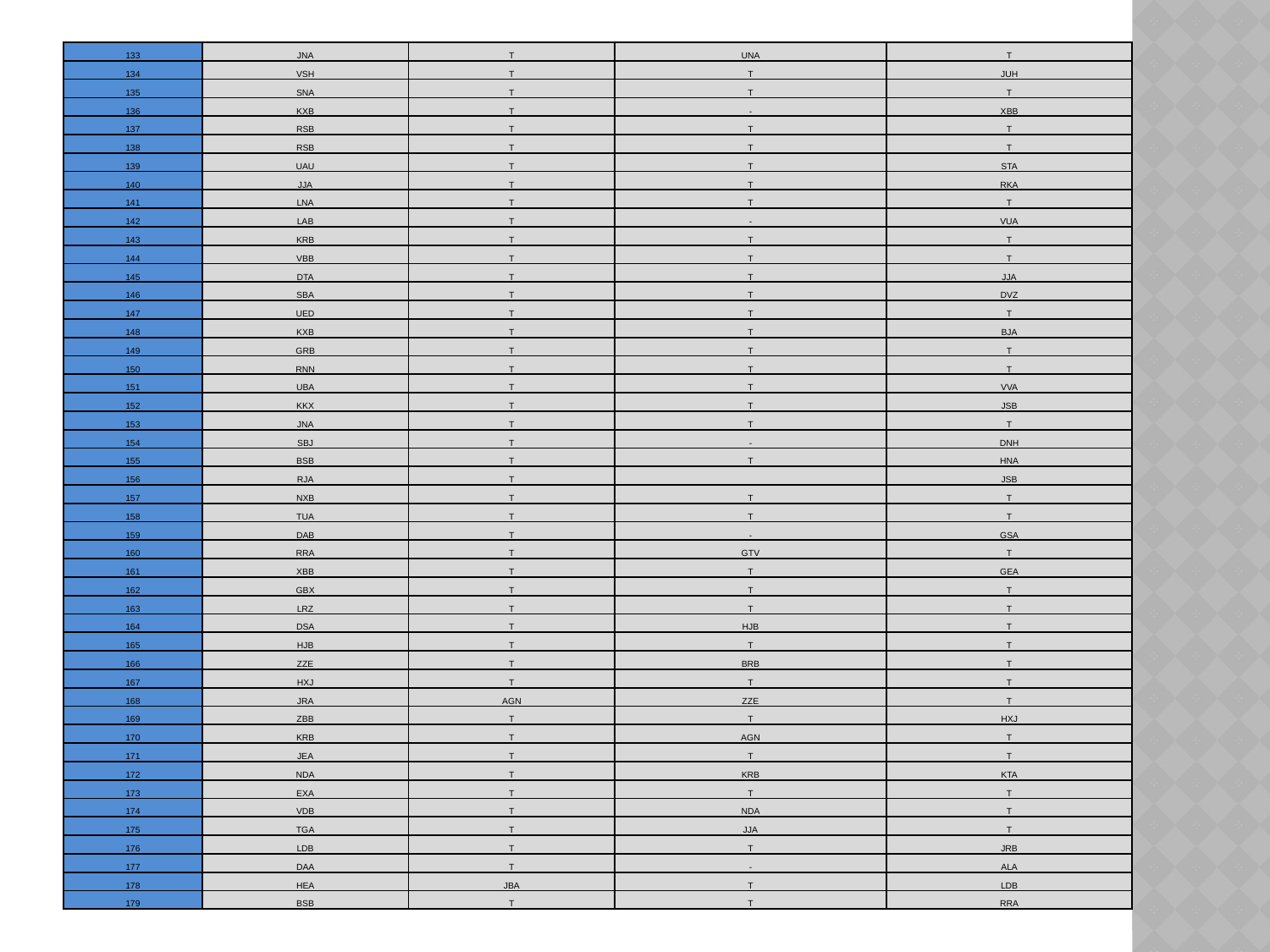

| 133 | JNA | T | UNA | T |
| --- | --- | --- | --- | --- |
| 134 | VSH | T | T | JUH |
| 135 | SNA | T | T | T |
| 136 | KXB | T | - | XBB |
| 137 | RSB | T | T | T |
| 138 | RSB | T | T | T |
| 139 | UAU | T | T | STA |
| 140 | JJA | T | T | RKA |
| 141 | LNA | T | T | T |
| 142 | LAB | T | - | VUA |
| 143 | KRB | T | T | T |
| 144 | VBB | T | T | T |
| 145 | DTA | T | T | JJA |
| 146 | SBA | T | T | DVZ |
| 147 | UED | T | T | T |
| 148 | KXB | T | T | BJA |
| 149 | GRB | T | T | T |
| 150 | RNN | T | T | T |
| 151 | UBA | T | T | VVA |
| 152 | KKX | T | T | JSB |
| 153 | JNA | T | T | T |
| 154 | SBJ | T | - | DNH |
| 155 | BSB | T | T | HNA |
| 156 | RJA | T |  | JSB |
| 157 | NXB | T | T | T |
| 158 | TUA | T | T | T |
| 159 | DAB | T | - | GSA |
| 160 | RRA | T | GTV | T |
| 161 | XBB | T | T | GEA |
| 162 | GBX | T | T | T |
| 163 | LRZ | T | T | T |
| 164 | DSA | T | HJB | T |
| 165 | HJB | T | T | T |
| 166 | ZZE | T | BRB | T |
| 167 | HXJ | T | T | T |
| 168 | JRA | AGN | ZZE | T |
| 169 | ZBB | T | T | HXJ |
| 170 | KRB | T | AGN | T |
| 171 | JEA | T | T | T |
| 172 | NDA | T | KRB | KTA |
| 173 | EXA | T | T | T |
| 174 | VDB | T | NDA | T |
| 175 | TGA | T | JJA | T |
| 176 | LDB | T | T | JRB |
| 177 | DAA | T | - | ALA |
| 178 | HEA | JBA | T | LDB |
| 179 | BSB | T | T | RRA |
#